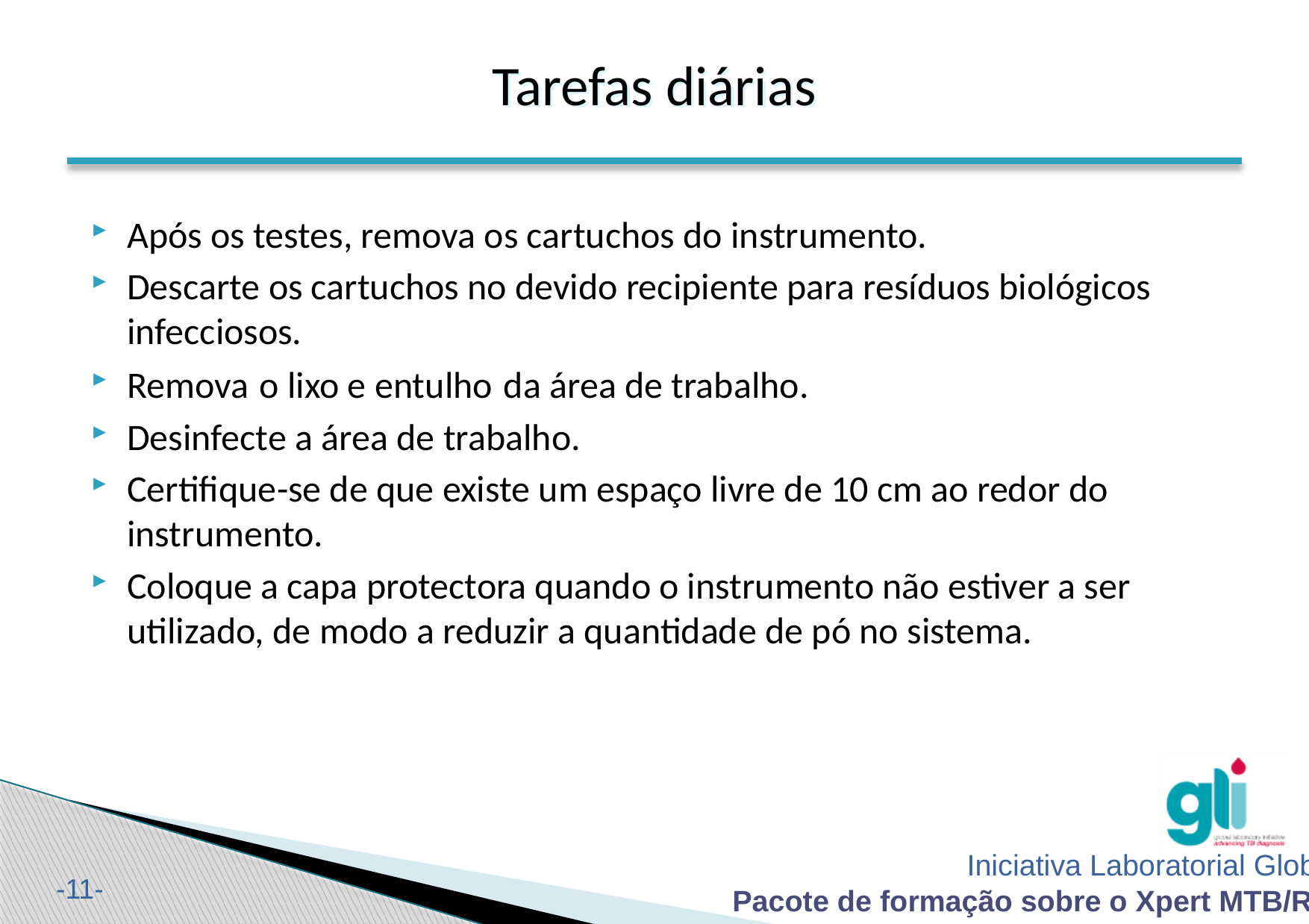

Tarefas diárias
Após os testes, remova os cartuchos do instrumento.
Descarte os cartuchos no devido recipiente para resíduos biológicos infecciosos.
Remova o lixo e entulho da área de trabalho.
Desinfecte a área de trabalho.
Certifique-se de que existe um espaço livre de 10 cm ao redor do instrumento.
Coloque a capa protectora quando o instrumento não estiver a ser utilizado, de modo a reduzir a quantidade de pó no sistema.